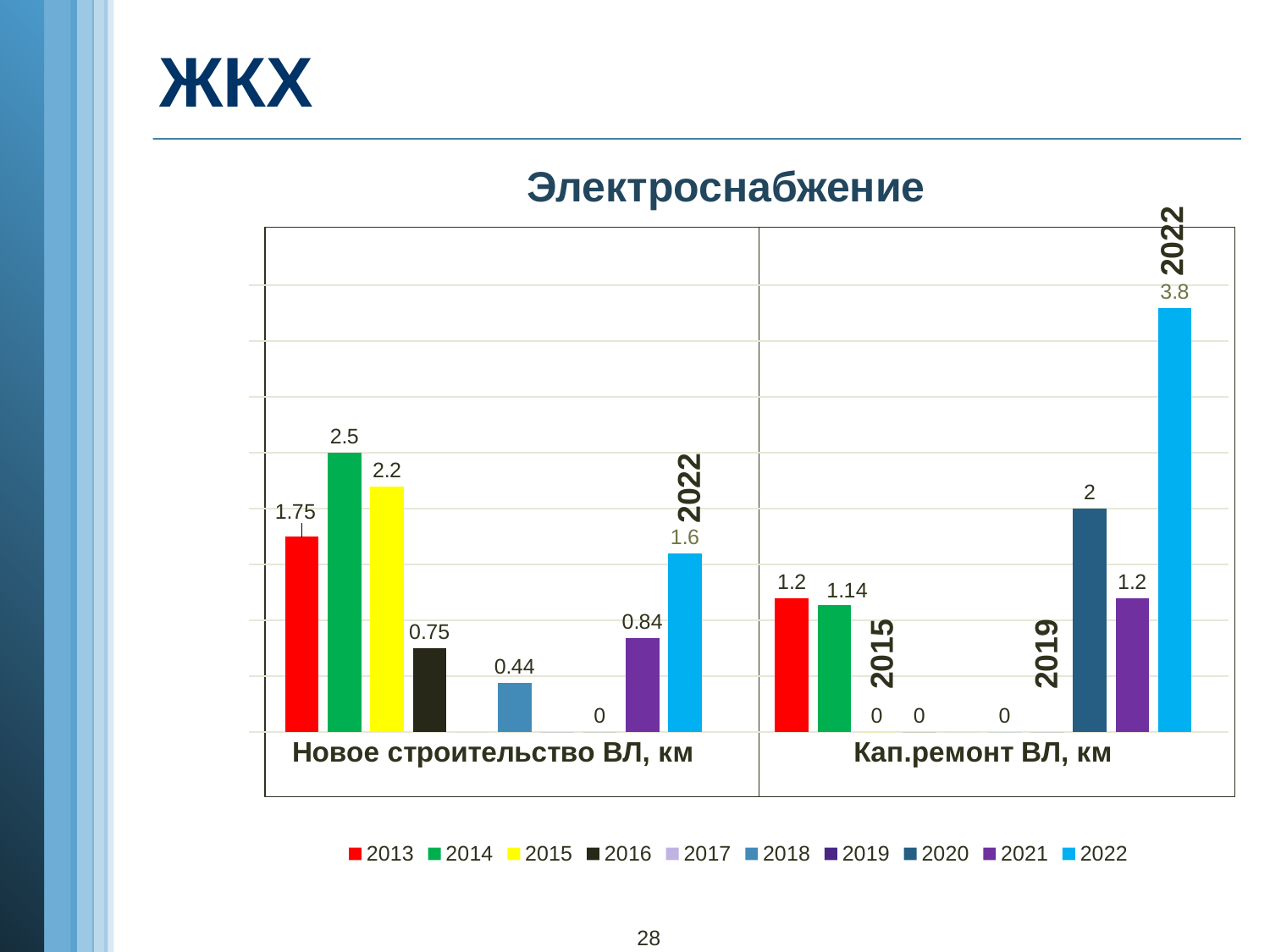

# ЖКХ
Электроснабжение

### Chart

| Category | 2013 | 2014 | 2015 | 2016 | 2017 | 2018 | 2019 | 2020 | 2021 | 2022 |
|---|---|---|---|---|---|---|---|---|---|---|
| Новое строительство ВЛ, км | 1.75 | 2.5 | 2.2 | 0.75 | 0.0 | 0.44 | 0.0 | 0.0 | 0.84 | 1.6 |
| Кап.ремонт ВЛ, км | 1.2 | 1.14 | 0.0 | 0.0 | 0.0 | 0.0 | 0.0 | 2.0 | 1.2 | 3.8 |
2022

2022
2019
2015
28